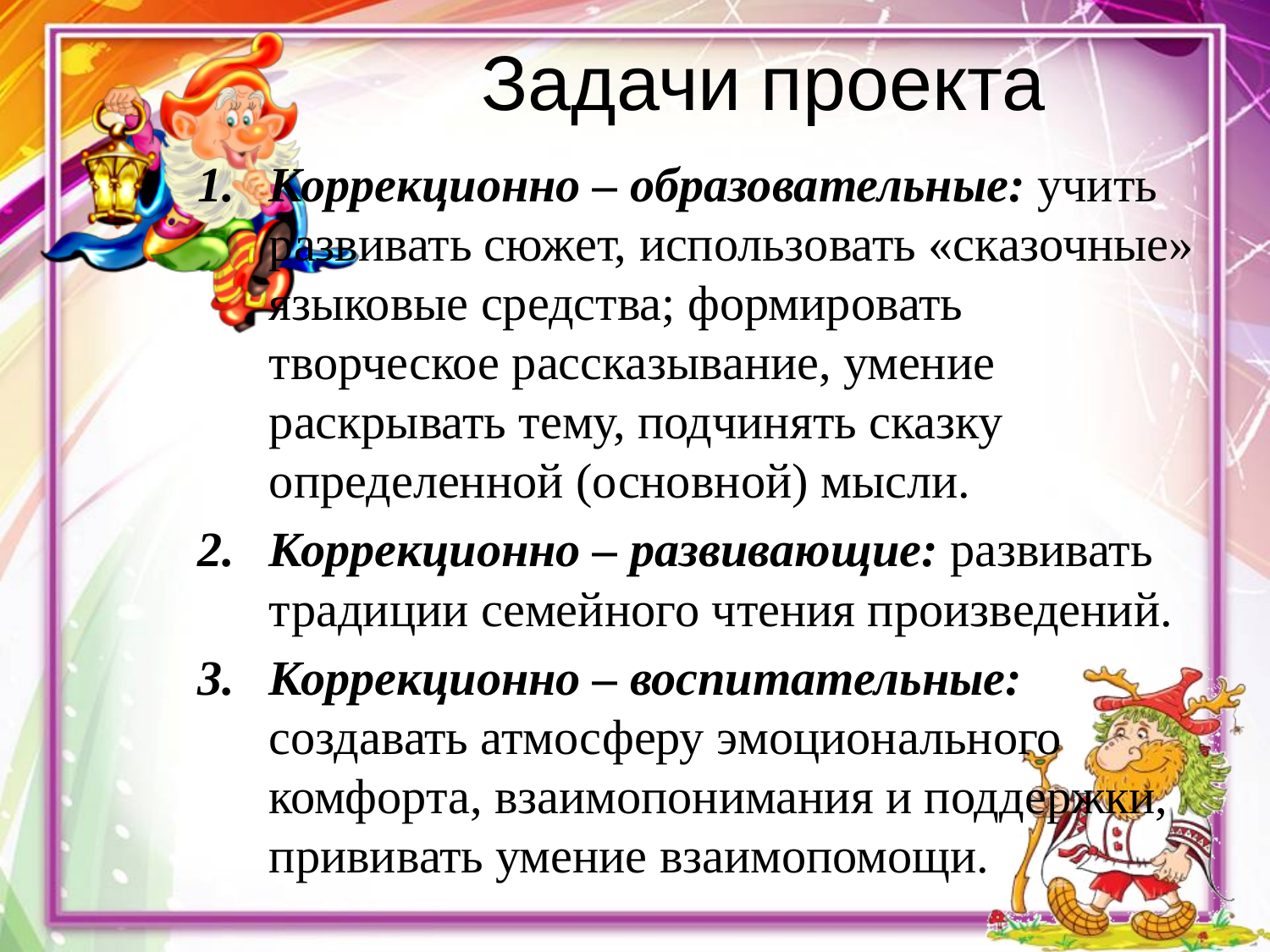

# Задачи проекта
Коррекционно – образовательные: учить развивать сюжет, использовать «сказочные» языковые средства; формировать творческое рассказывание, умение раскрывать тему, подчинять сказку определенной (основной) мысли.
Коррекционно – развивающие: развивать традиции семейного чтения произведений.
Коррекционно – воспитательные: создавать атмосферу эмоционального комфорта, взаимопонимания и поддержки, прививать умение взаимопомощи.